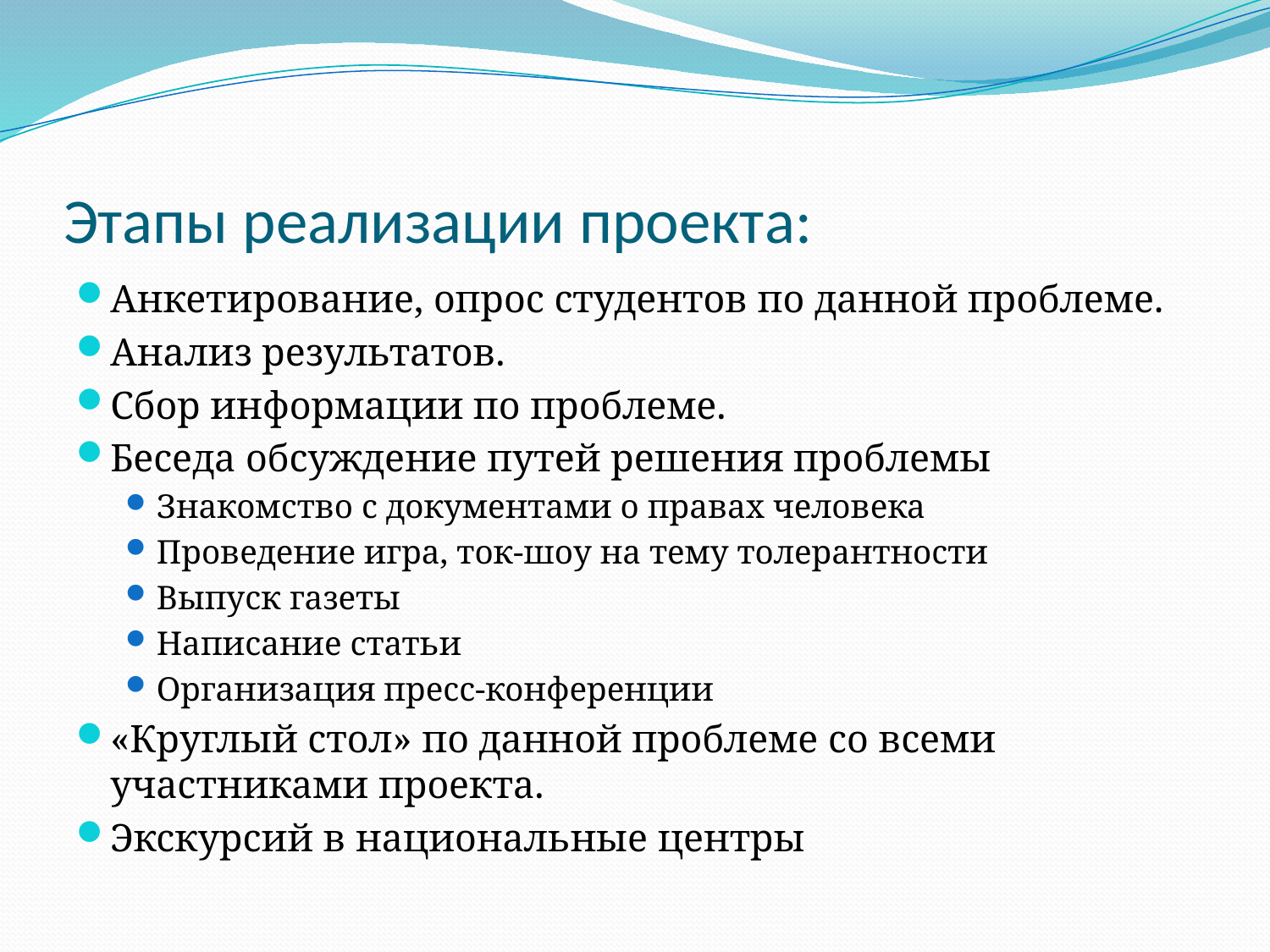

# Этапы реализации проекта:
Анкетирование, опрос студентов по данной проблеме.
Анализ результатов.
Сбор информации по проблеме.
Беседа обсуждение путей решения проблемы
Знакомство с документами о правах человека
Проведение игра, ток-шоу на тему толерантности
Выпуск газеты
Написание статьи
Организация пресс-конференции
«Круглый стол» по данной проблеме со всеми участниками проекта.
Экскурсий в национальные центры